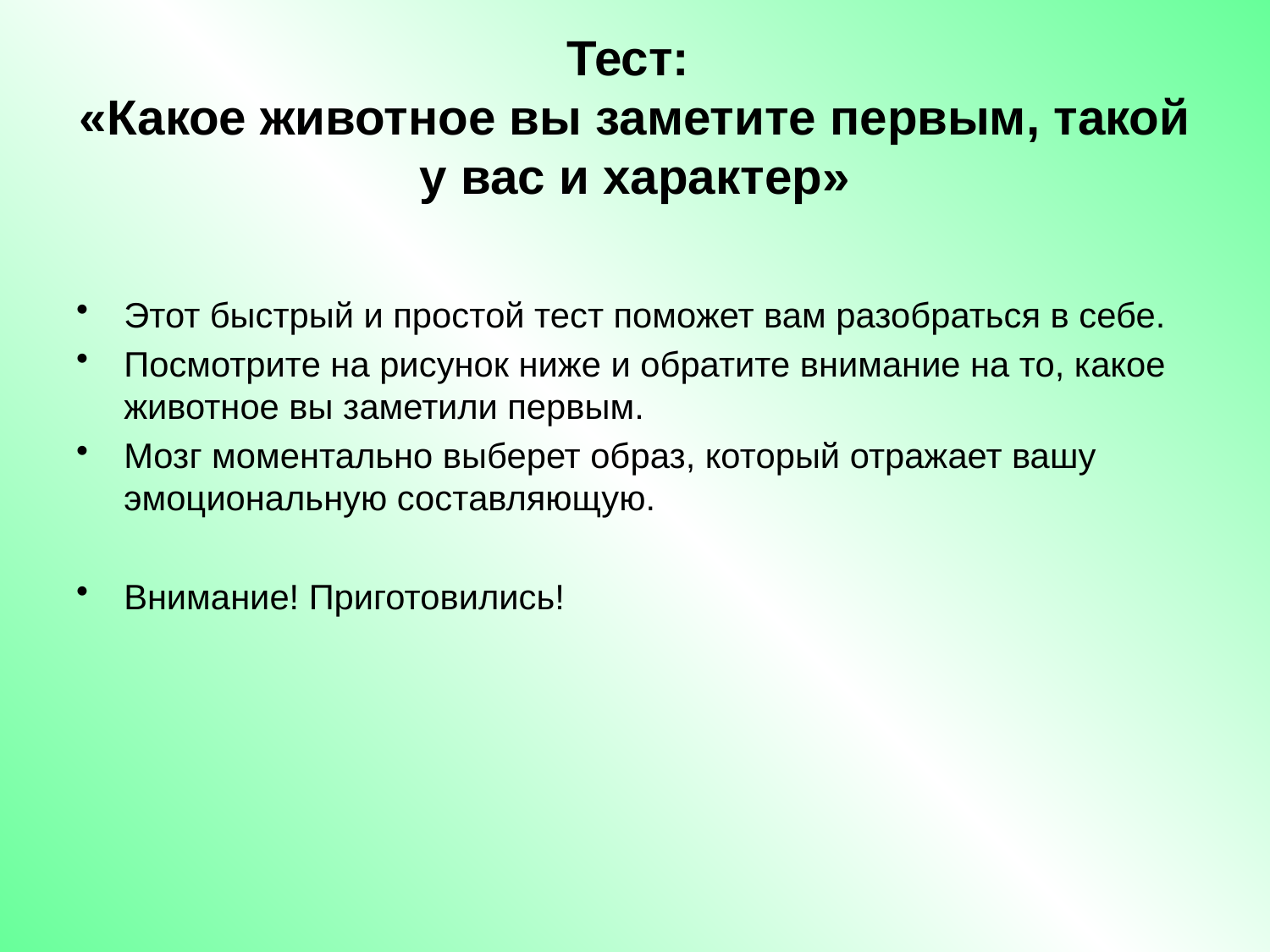

# Тест: «Какое животное вы заметите первым, такой у вас и характер»
Этот быстрый и простой тест поможет вам разобраться в себе.
Посмотрите на рисунок ниже и обратите внимание на то, какое животное вы заметили первым.
Мозг моментально выберет образ, который отражает вашу эмоциональную составляющую.

Внимание! Приготовились!